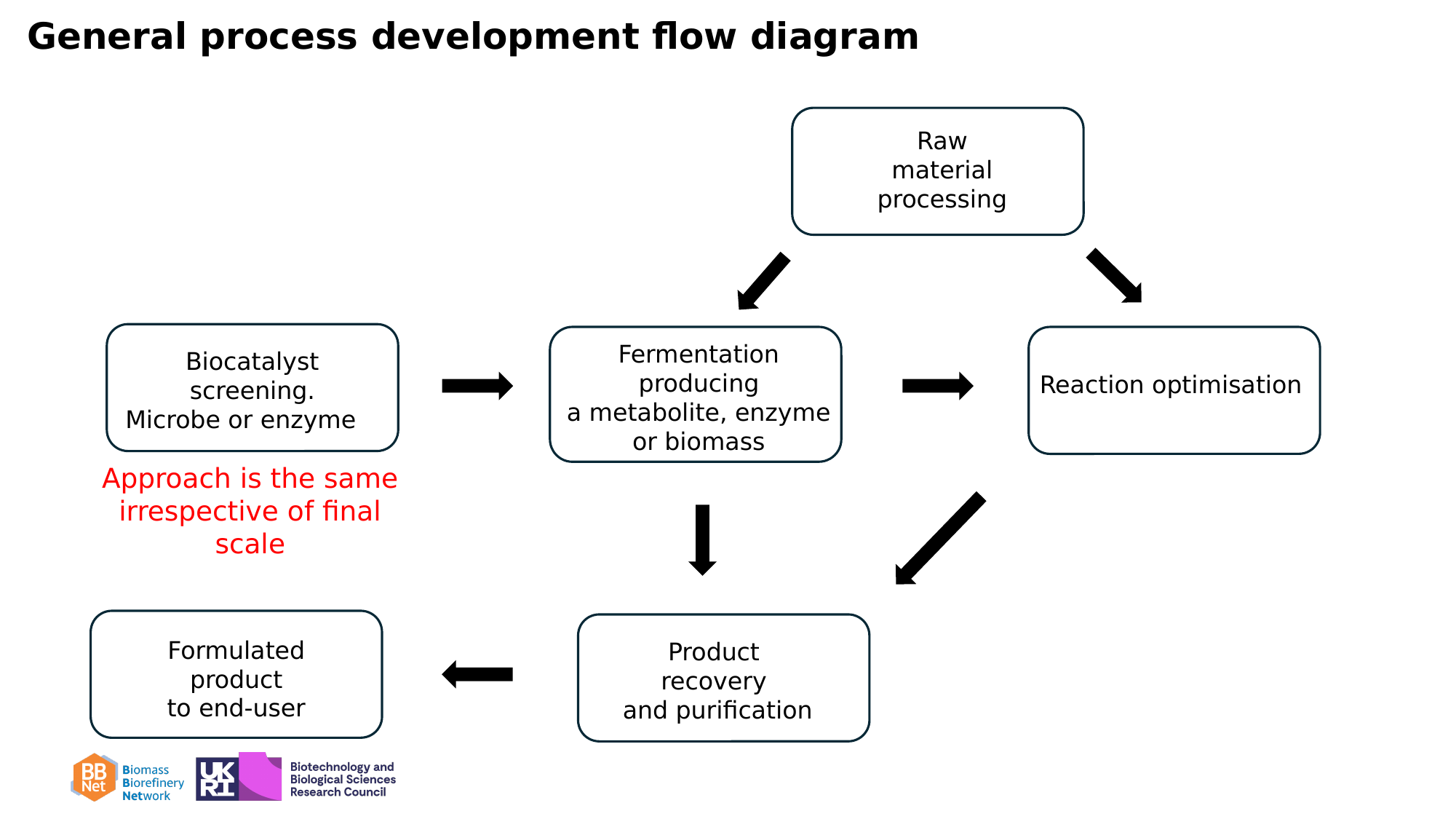

General process development flow diagram

Raw material
processing

Fermentation producing
a metabolite, enzyme
or biomass
Biocatalyst screening.
Microbe or enzyme
Reaction optimisation

Approach is the same
irrespective of final scale

Formulated product
to end-user
Product recovery
 and purification